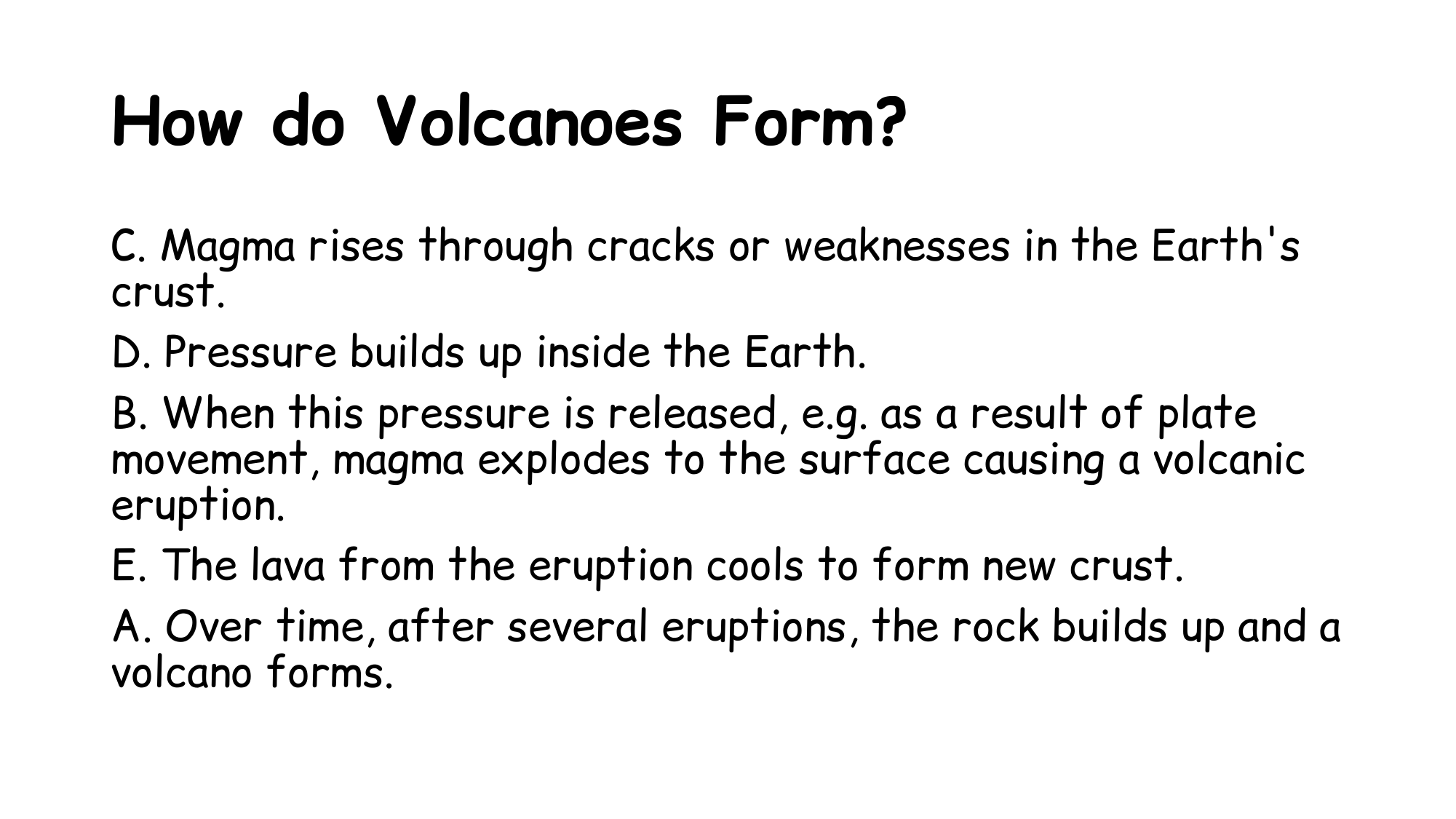

# How do Volcanoes Form?
C. Magma rises through cracks or weaknesses in the Earth's crust.
D. Pressure builds up inside the Earth.
B. When this pressure is released, e.g. as a result of plate movement, magma explodes to the surface causing a volcanic eruption.
E. The lava from the eruption cools to form new crust.
A. Over time, after several eruptions, the rock builds up and a volcano forms.